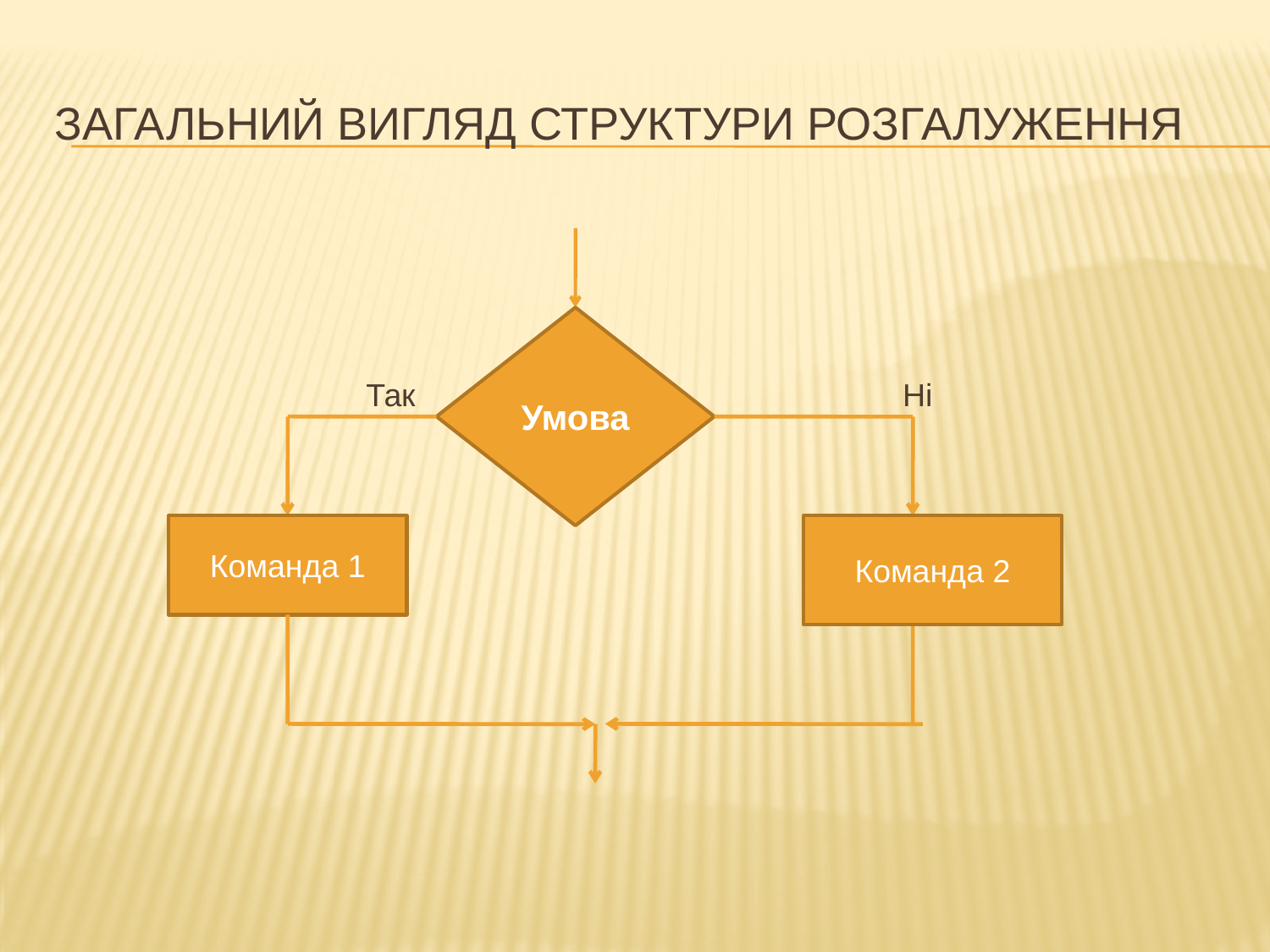

# Загальний вигляд структури розгалуження

                                   Так                                                       Ні

Умова
Команда 1
Команда 2